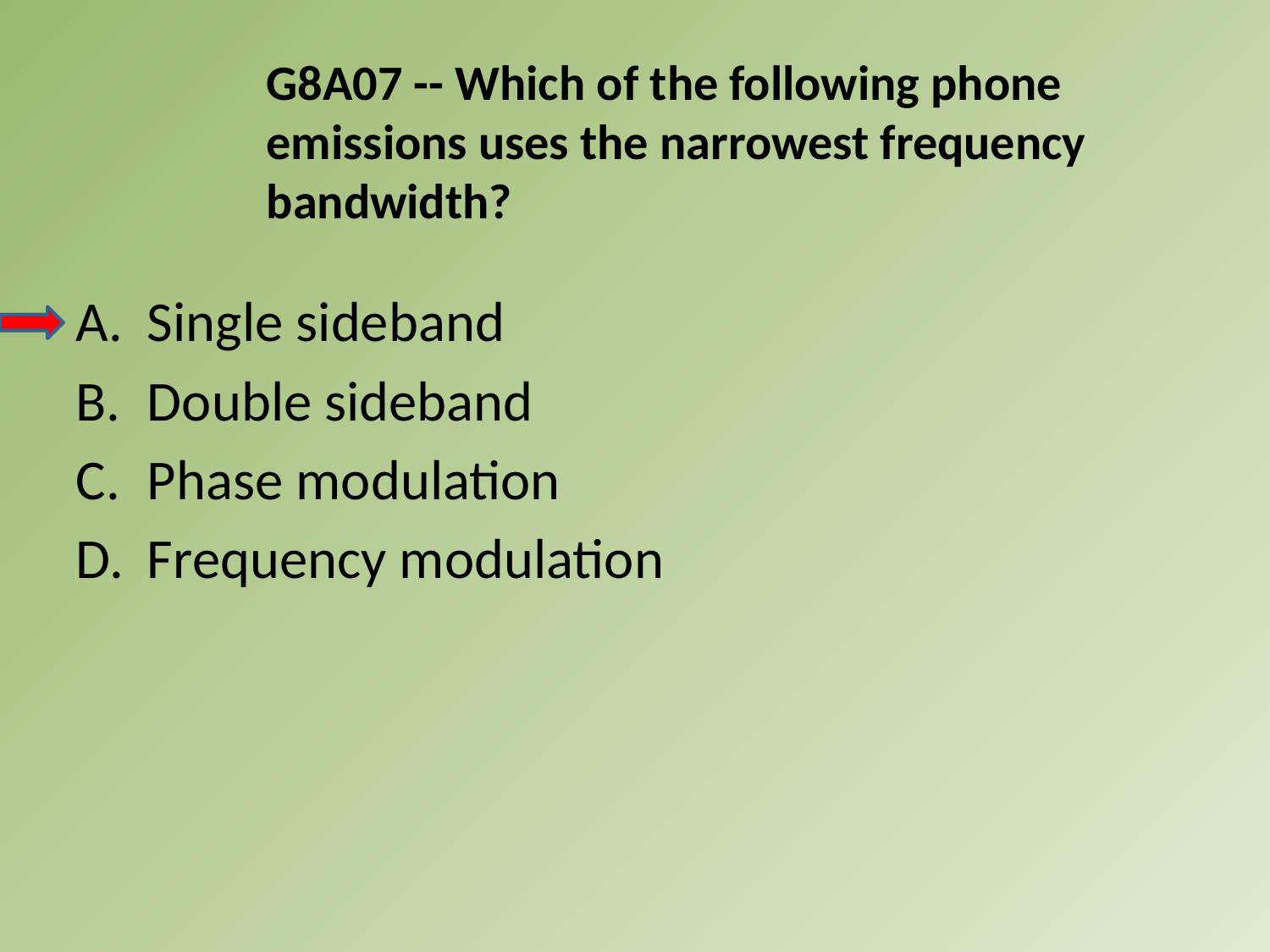

G8A07 -- Which of the following phone emissions uses the narrowest frequency bandwidth?
A.	Single sideband
B.	Double sideband
C.	Phase modulation
D.	Frequency modulation